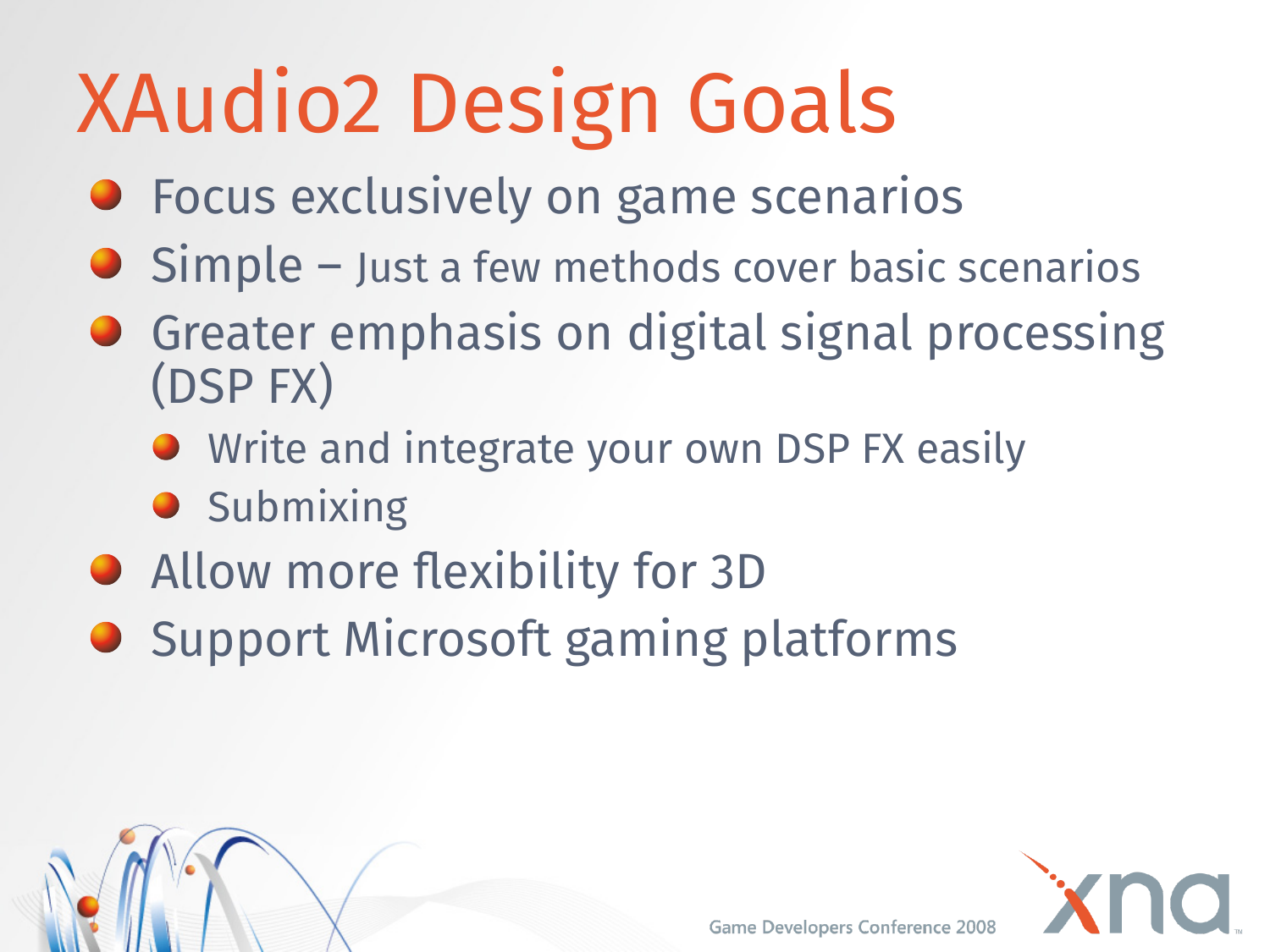

# XAudio2 Design Goals
Focus exclusively on game scenarios
Simple – Just a few methods cover basic scenarios
Greater emphasis on digital signal processing (DSP FX)
Write and integrate your own DSP FX easily
Submixing
Allow more flexibility for 3D
Support Microsoft gaming platforms